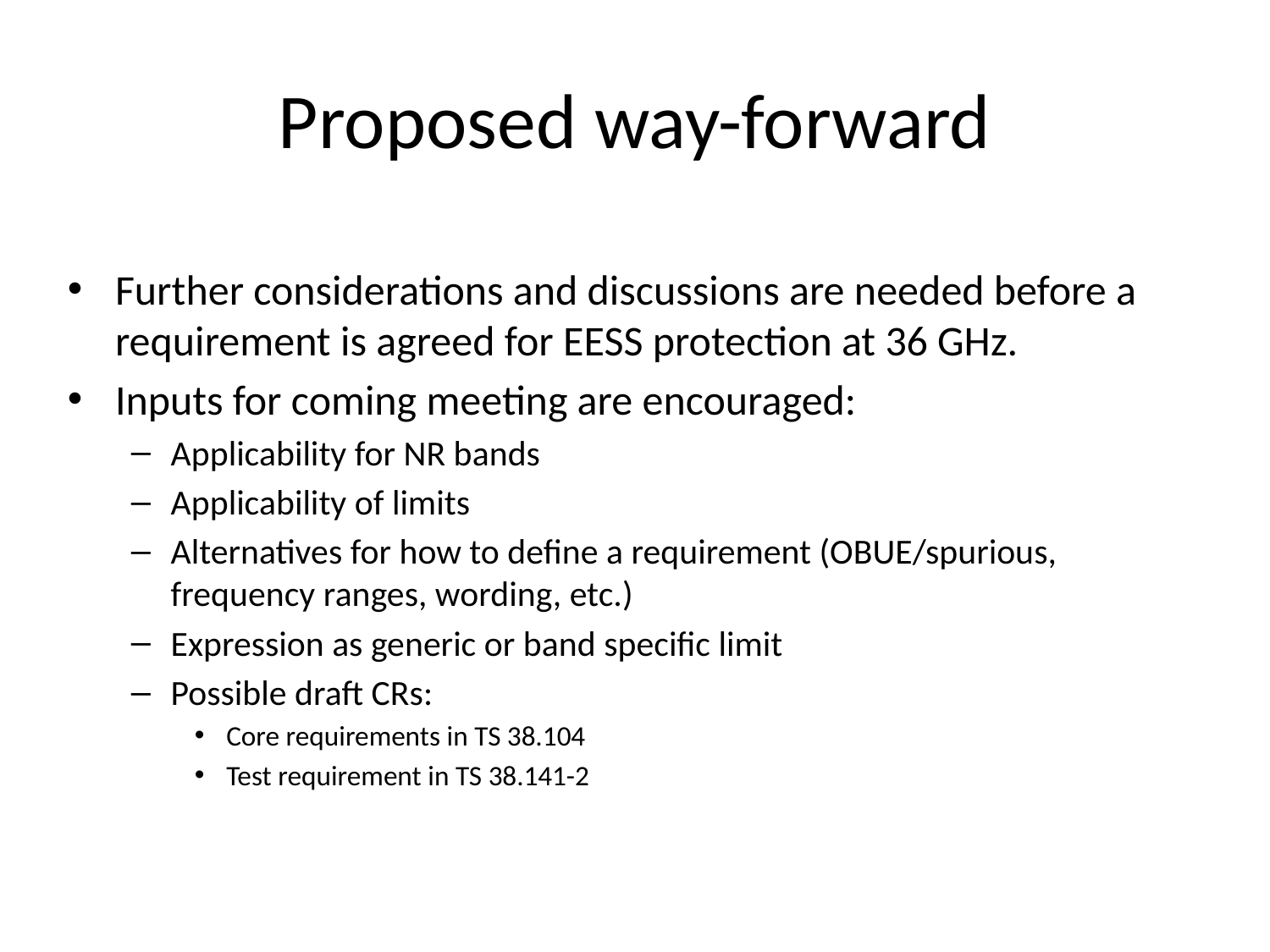

# Proposed way-forward

Further considerations and discussions are needed before a requirement is agreed for EESS protection at 36 GHz.
Inputs for coming meeting are encouraged:
Applicability for NR bands
Applicability of limits
Alternatives for how to define a requirement (OBUE/spurious, frequency ranges, wording, etc.)
Expression as generic or band specific limit
Possible draft CRs:
Core requirements in TS 38.104
Test requirement in TS 38.141-2